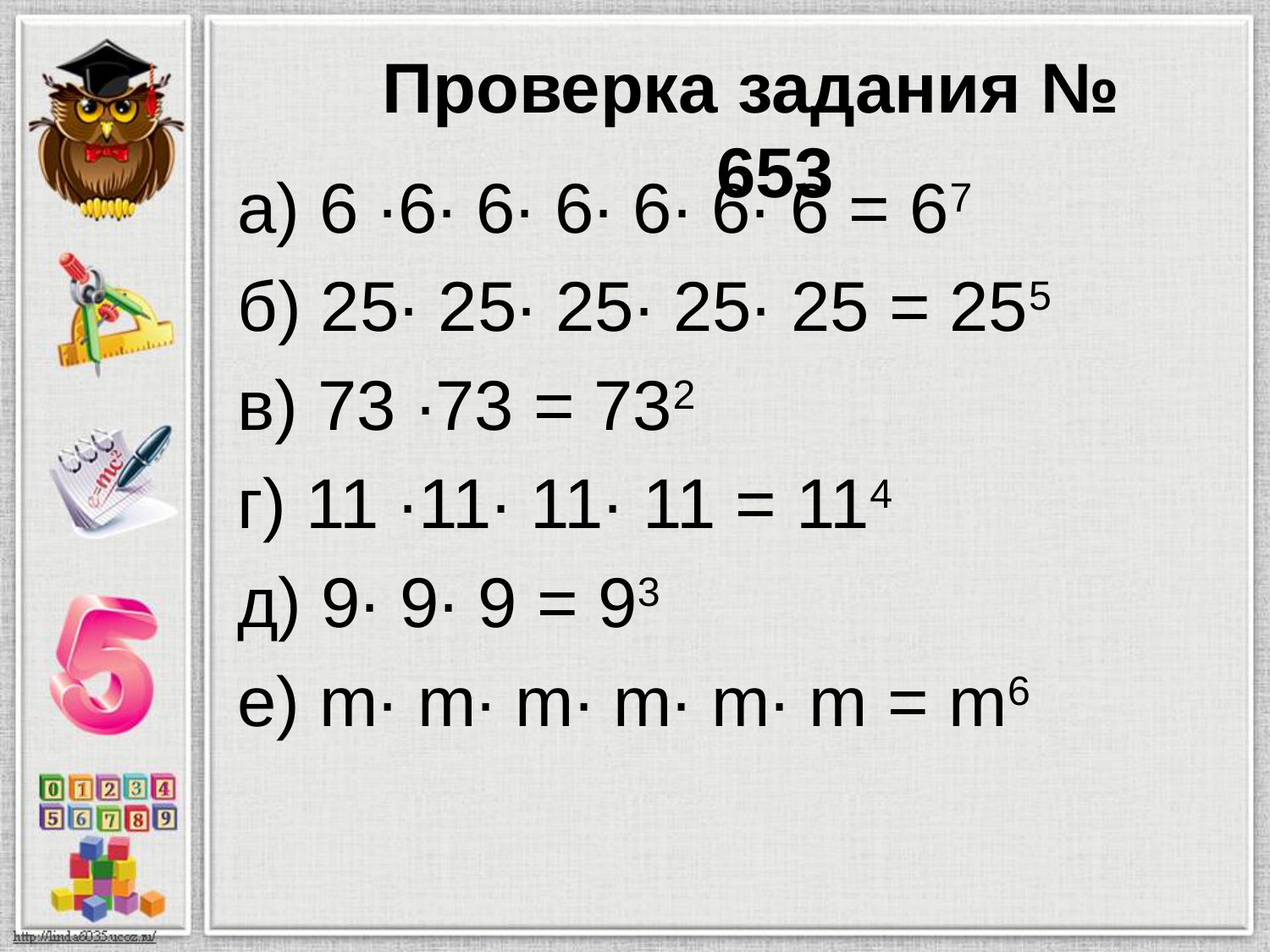

Проверка задания № 653
а) 6 ∙6∙ 6∙ 6∙ 6∙ 6∙ 6 = 67
б) 25∙ 25∙ 25∙ 25∙ 25 = 255
в) 73 ∙73 = 732
г) 11 ∙11∙ 11∙ 11 = 114
д) 9∙ 9∙ 9 = 93
е) m∙ m∙ m∙ m∙ m∙ m = m6